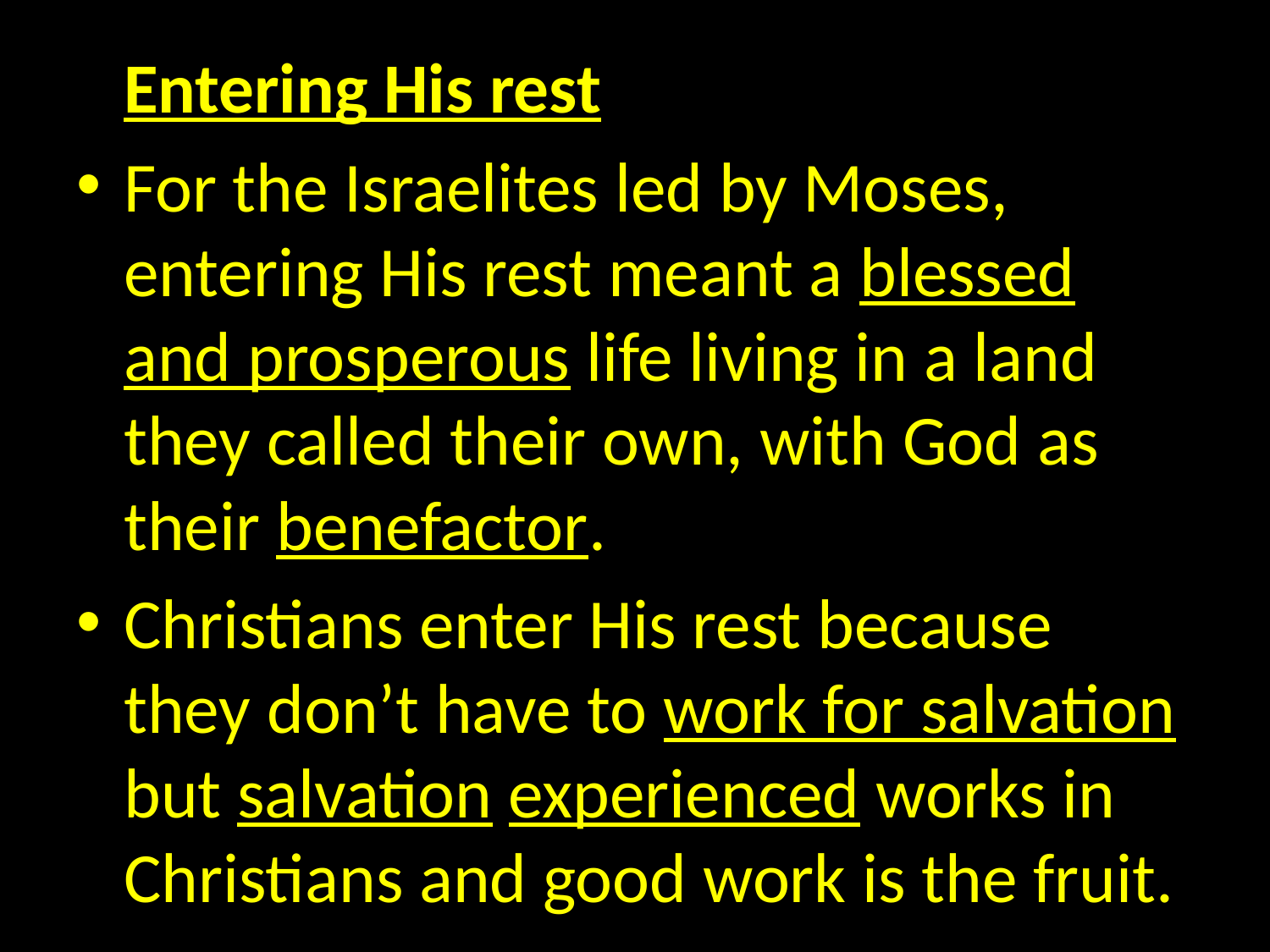

Entering His rest
For the Israelites led by Moses, entering His rest meant a blessed and prosperous life living in a land they called their own, with God as their benefactor.
Christians enter His rest because they don’t have to work for salvation but salvation experienced works in Christians and good work is the fruit.
#